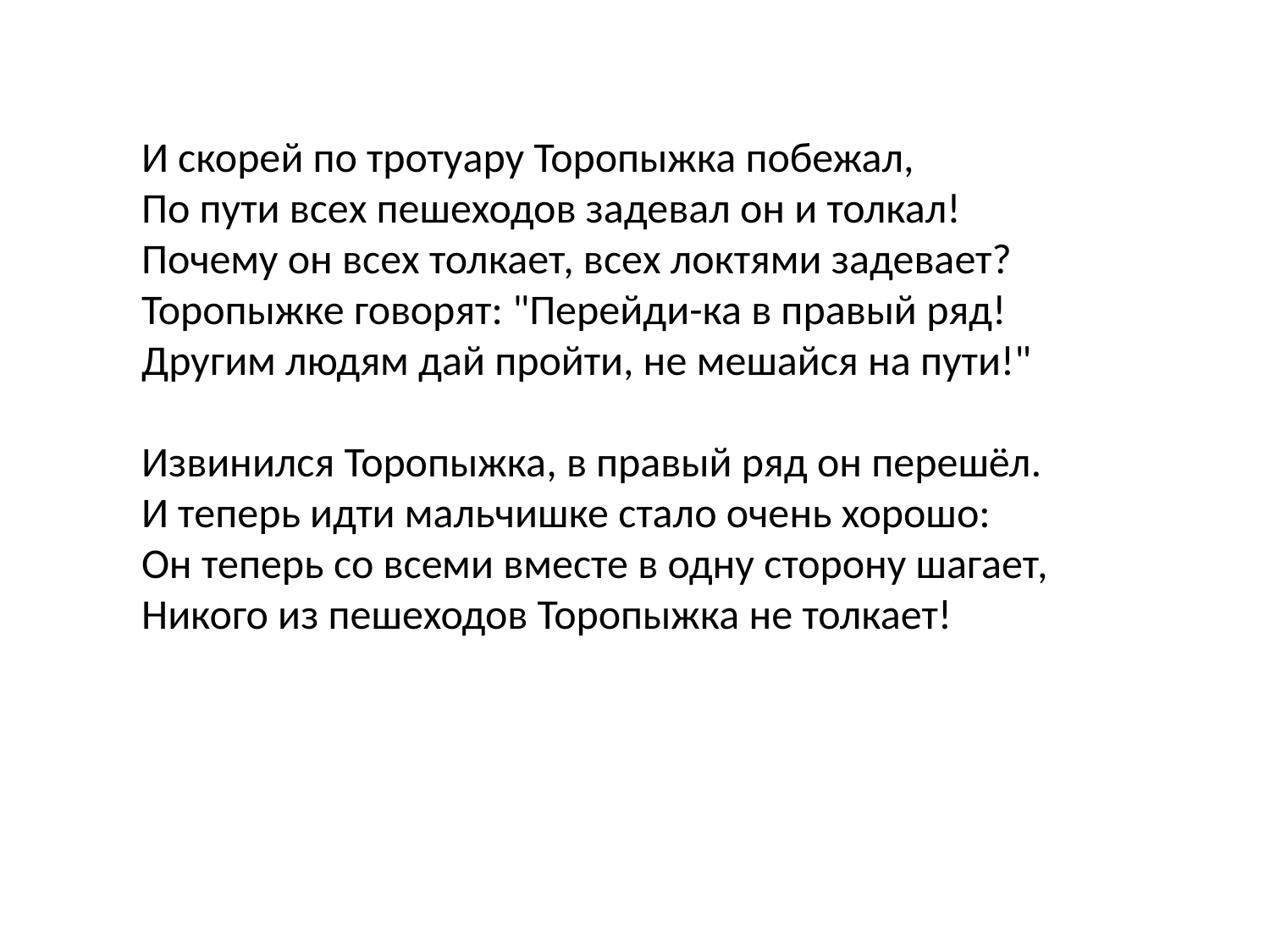

И скорей по тротуару Торопыжка побежал,
По пути всех пешеходов задевал он и толкал!
Почему он всех толкает, всех локтями задевает?
Торопыжке говорят: "Перейди-ка в правый ряд!
Другим людям дай пройти, не мешайся на пути!"
Извинился Торопыжка, в правый ряд он перешёл.
И теперь идти мальчишке стало очень хорошо:
Он теперь со всеми вместе в одну сторону шагает,
Никого из пешеходов Торопыжка не толкает!